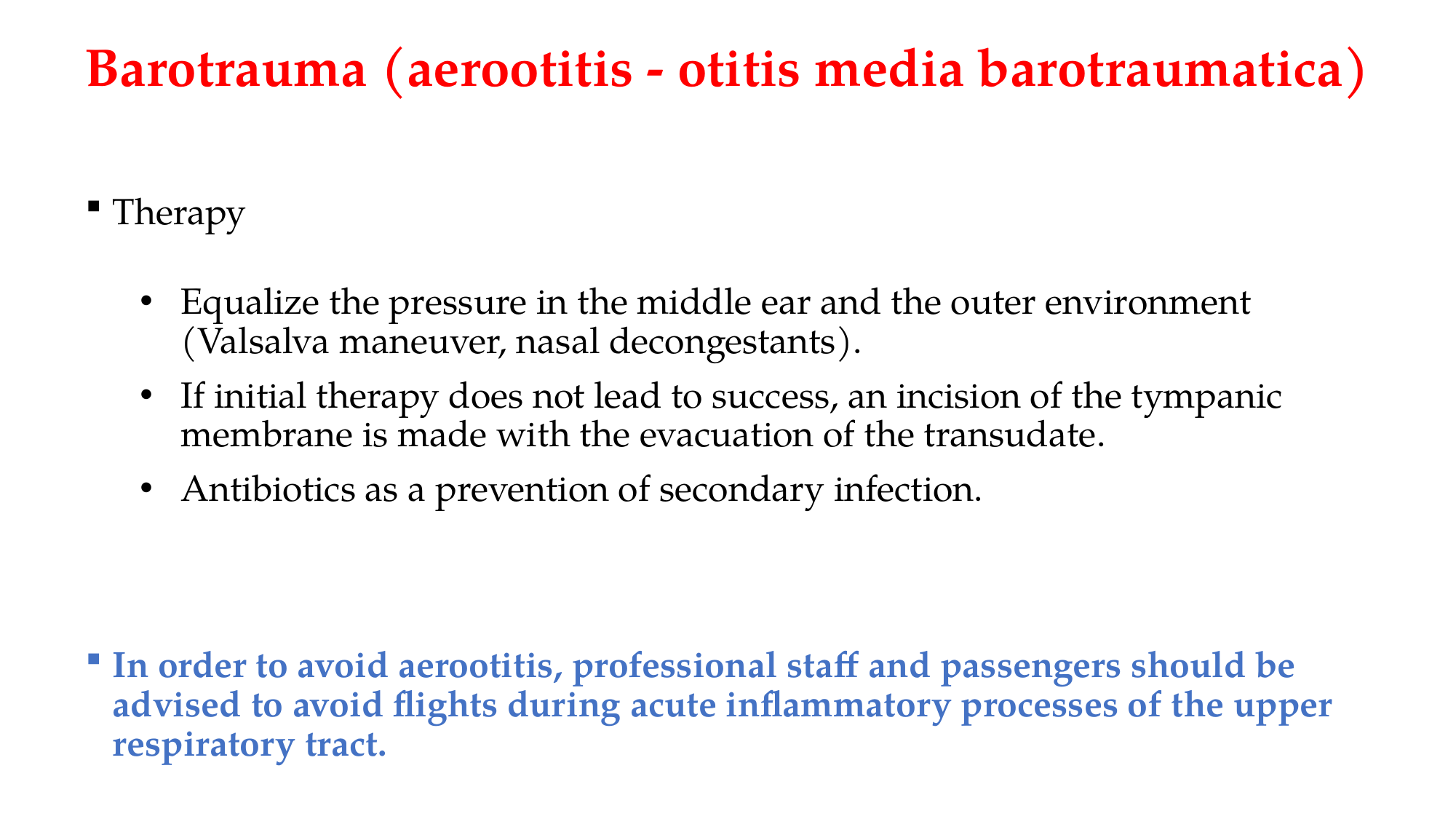

Barotrauma (aerootitis - otitis media barotraumatica)
Therapy

Equalize the pressure in the middle ear and the outer environment (Valsalva maneuver, nasal decongestants).
If initial therapy does not lead to success, an incision of the tympanic membrane is made with the evacuation of the transudate.
Antibiotics as a prevention of secondary infection.

In order to avoid aerootitis, professional staff and passengers should be advised to avoid flights during acute inflammatory processes of the upper respiratory tract.